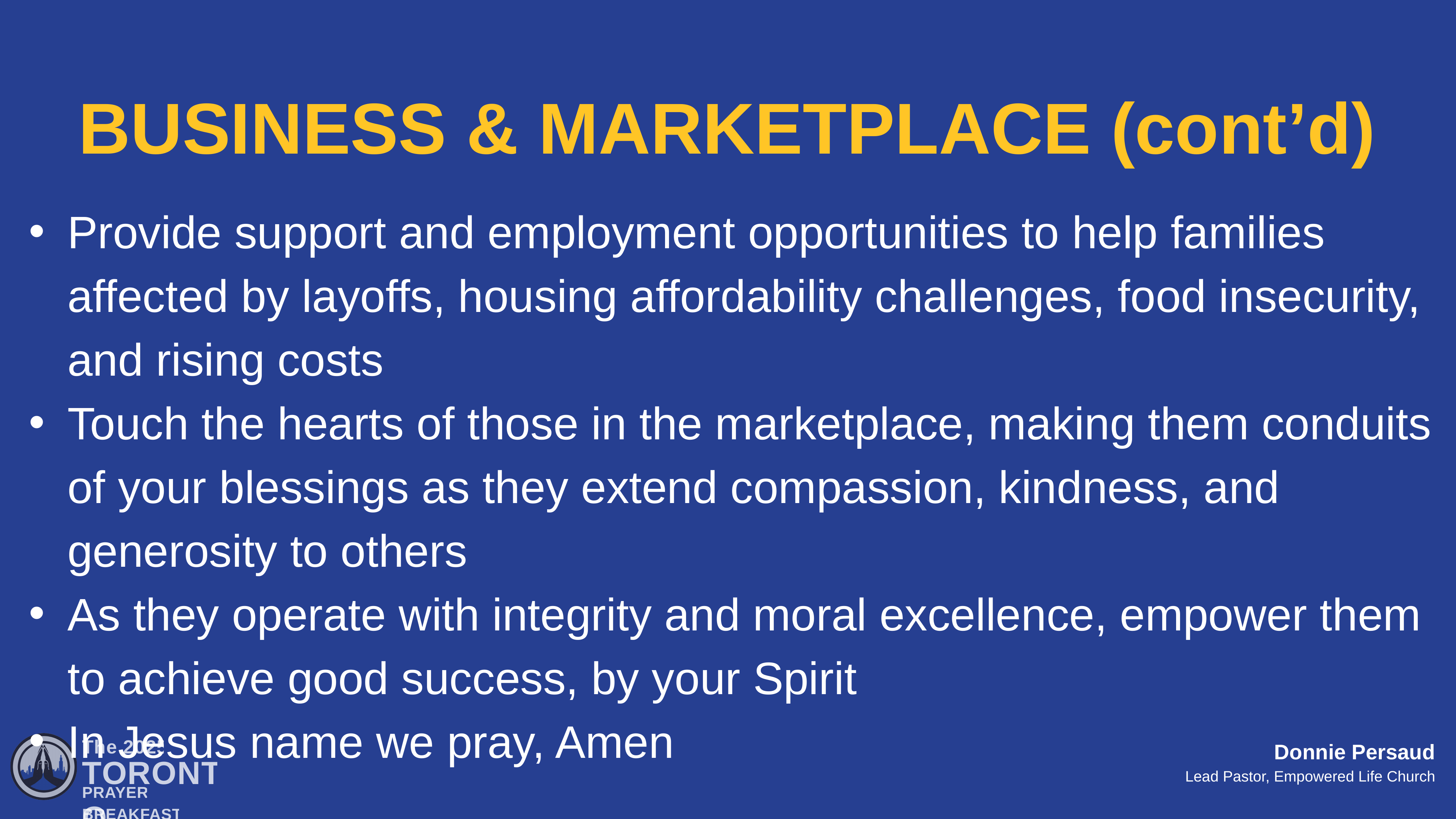

BUSINESS & MARKETPLACE (cont’d)
Provide support and employment opportunities to help families affected by layoffs, housing affordability challenges, food insecurity, and rising costs
Touch the hearts of those in the marketplace, making them conduits of your blessings as they extend compassion, kindness, and generosity to others
As they operate with integrity and moral excellence, empower them to achieve good success, by your Spirit
In Jesus name we pray, Amen

The 2025
TORONTO
PRAYER BREAKFAST
Donnie Persaud
Lead Pastor, Empowered Life Church